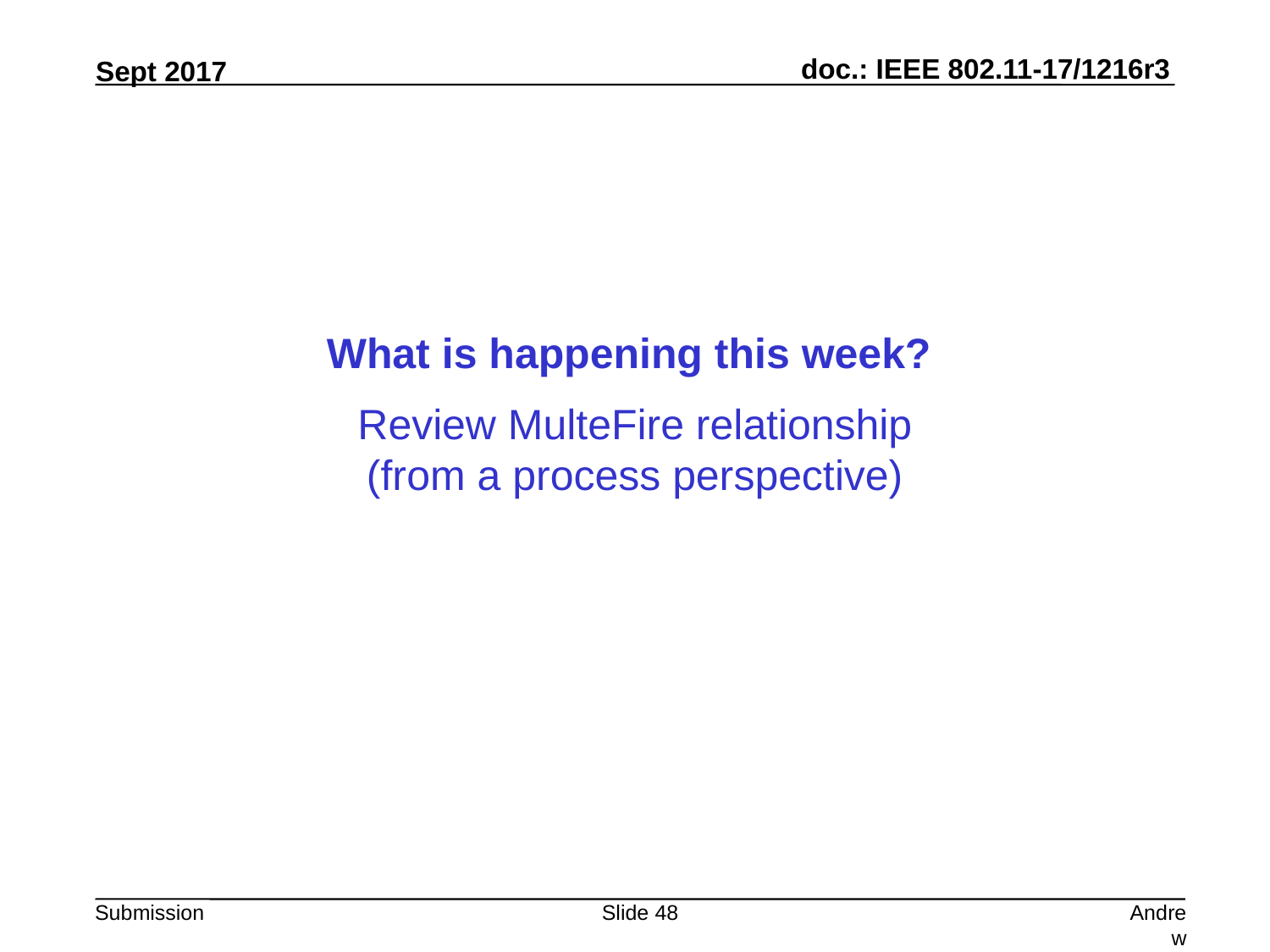

What is happening this week?
Review MulteFire relationship
(from a process perspective)
Slide 48
Andrew Myles, Cisco